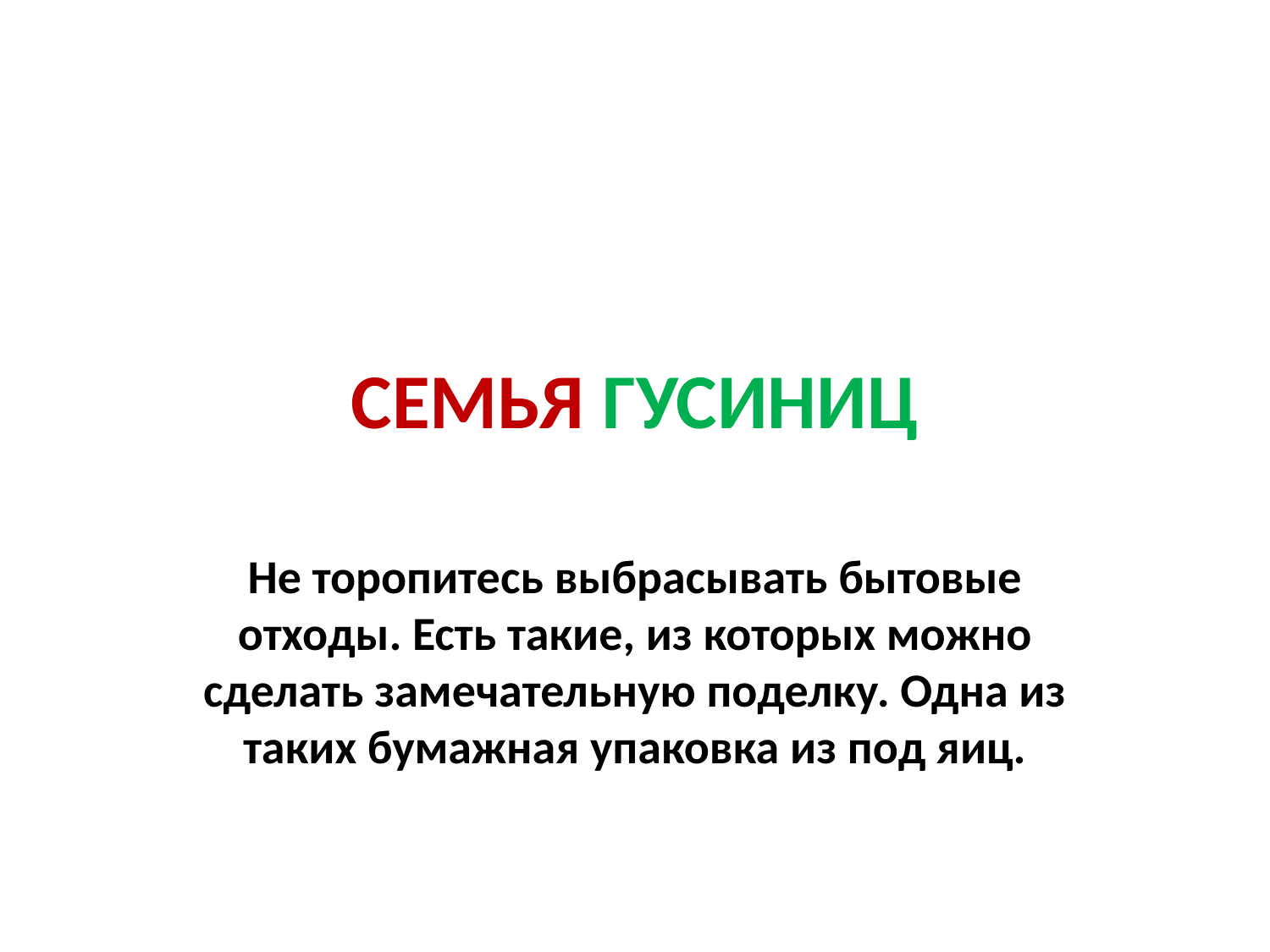

# СЕМЬЯ ГУСИНИЦ
Не торопитесь выбрасывать бытовые отходы. Есть такие, из которых можно сделать замечательную поделку. Одна из таких бумажная упаковка из под яиц.